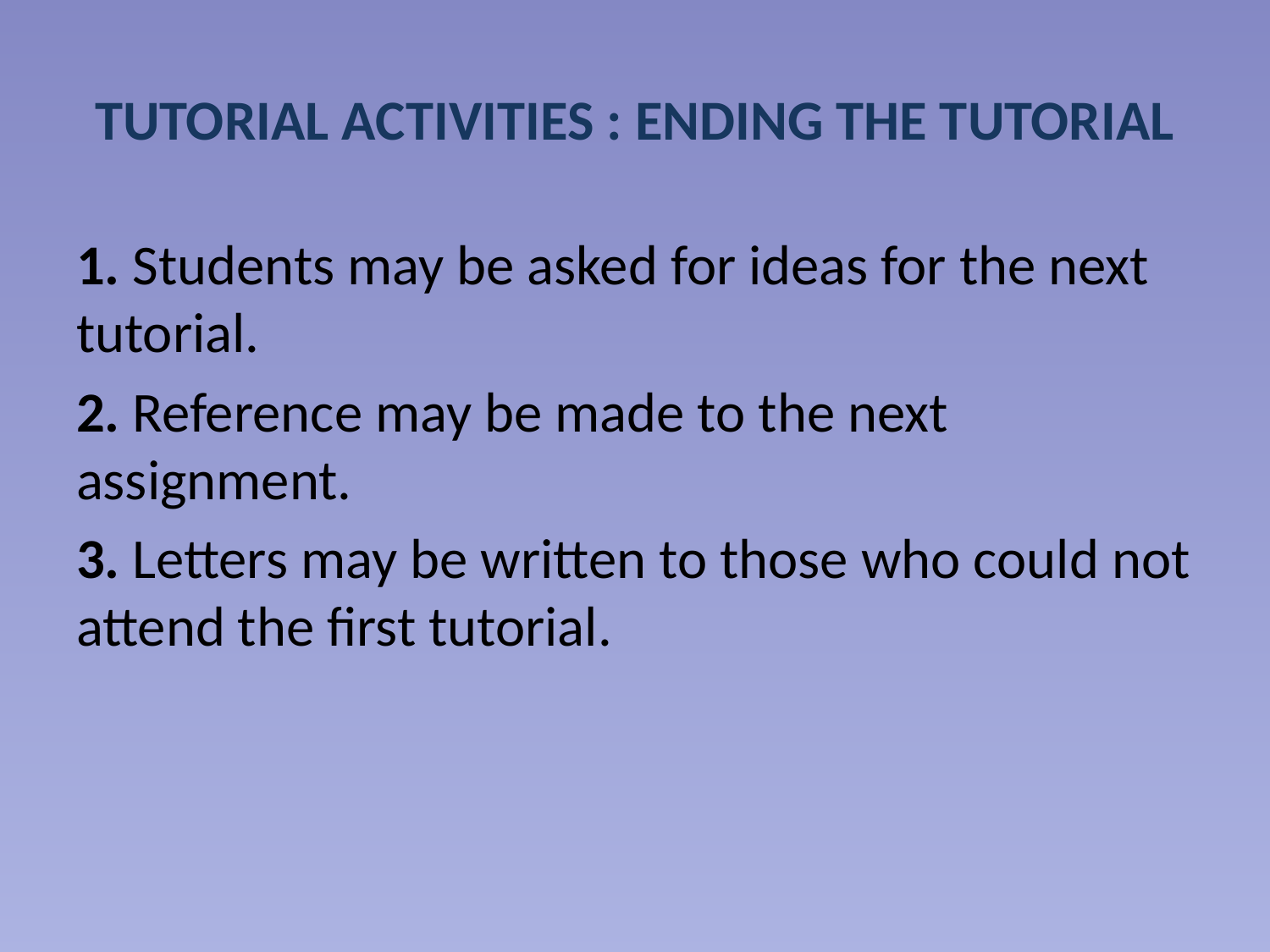

# TUTORIAL ACTIVITIES : ENDING THE TUTORIAL
1. Students may be asked for ideas for the next tutorial.
2. Reference may be made to the next assignment.
3. Letters may be written to those who could not attend the first tutorial.